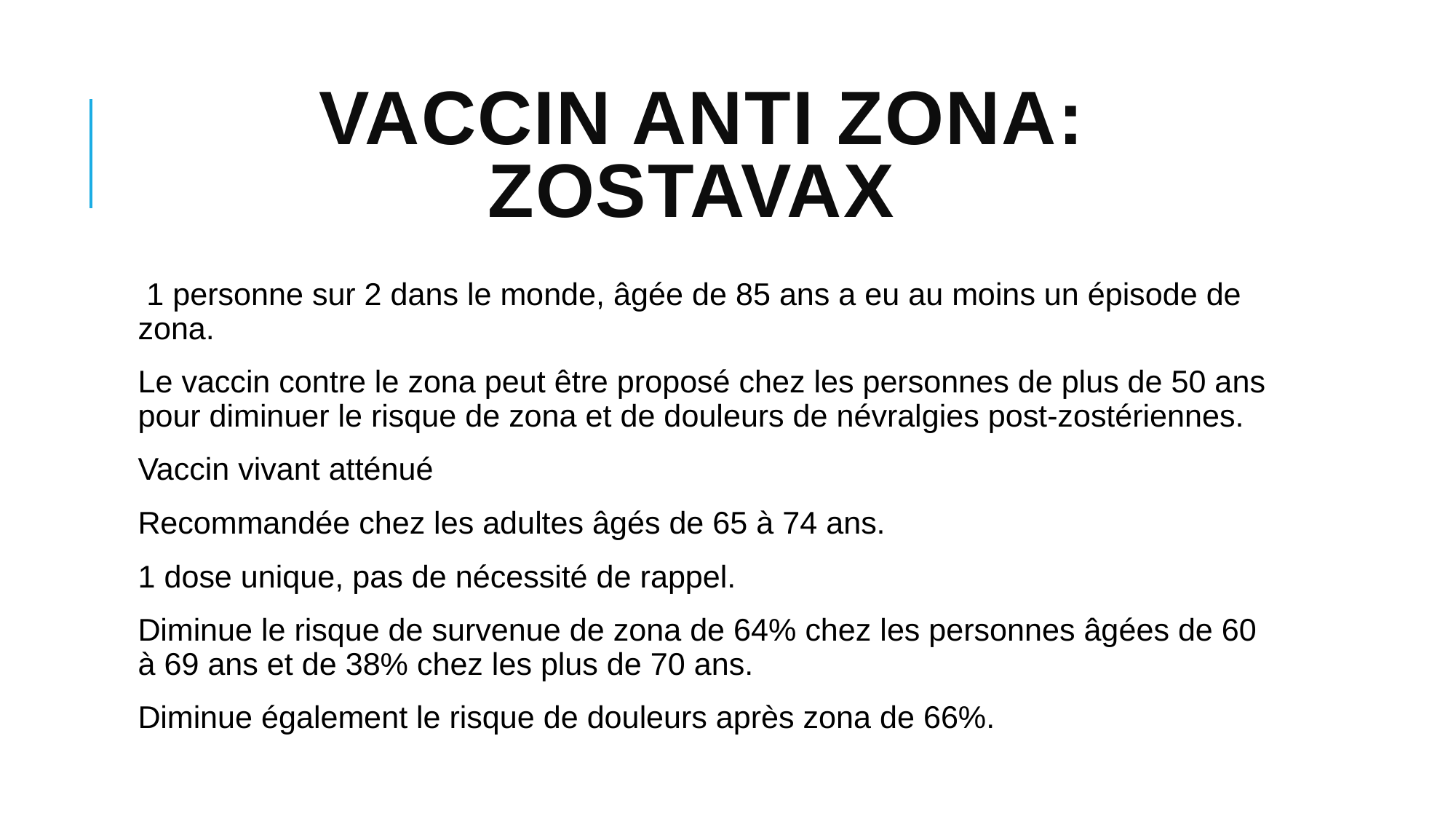

# Vaccin anti ZONA: Zostavax
 1 personne sur 2 dans le monde, âgée de 85 ans a eu au moins un épisode de zona.
Le vaccin contre le zona peut être proposé chez les personnes de plus de 50 ans  pour diminuer le risque de zona et de douleurs de névralgies post-zostériennes.
Vaccin vivant atténué
Recommandée chez les adultes âgés de 65 à 74 ans.
1 dose unique, pas de nécessité de rappel.
Diminue le risque de survenue de zona de 64% chez les personnes âgées de 60 à 69 ans et de 38% chez les plus de 70 ans.
Diminue également le risque de douleurs après zona de 66%.